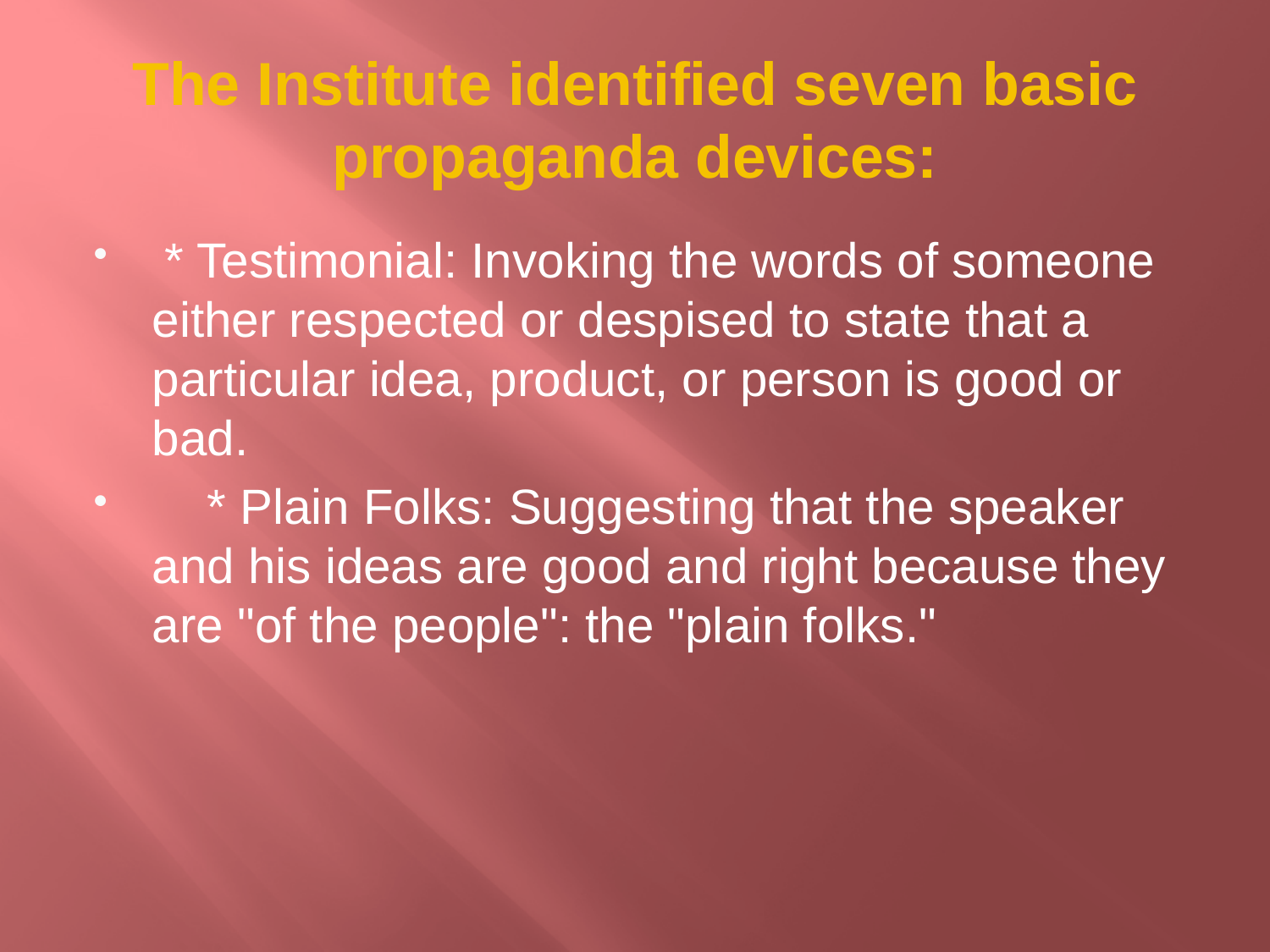

# The Institute identified seven basic propaganda devices:
 * Testimonial: Invoking the words of someone either respected or despised to state that a particular idea, product, or person is good or bad.
    * Plain Folks: Suggesting that the speaker and his ideas are good and right because they are "of the people": the "plain folks."